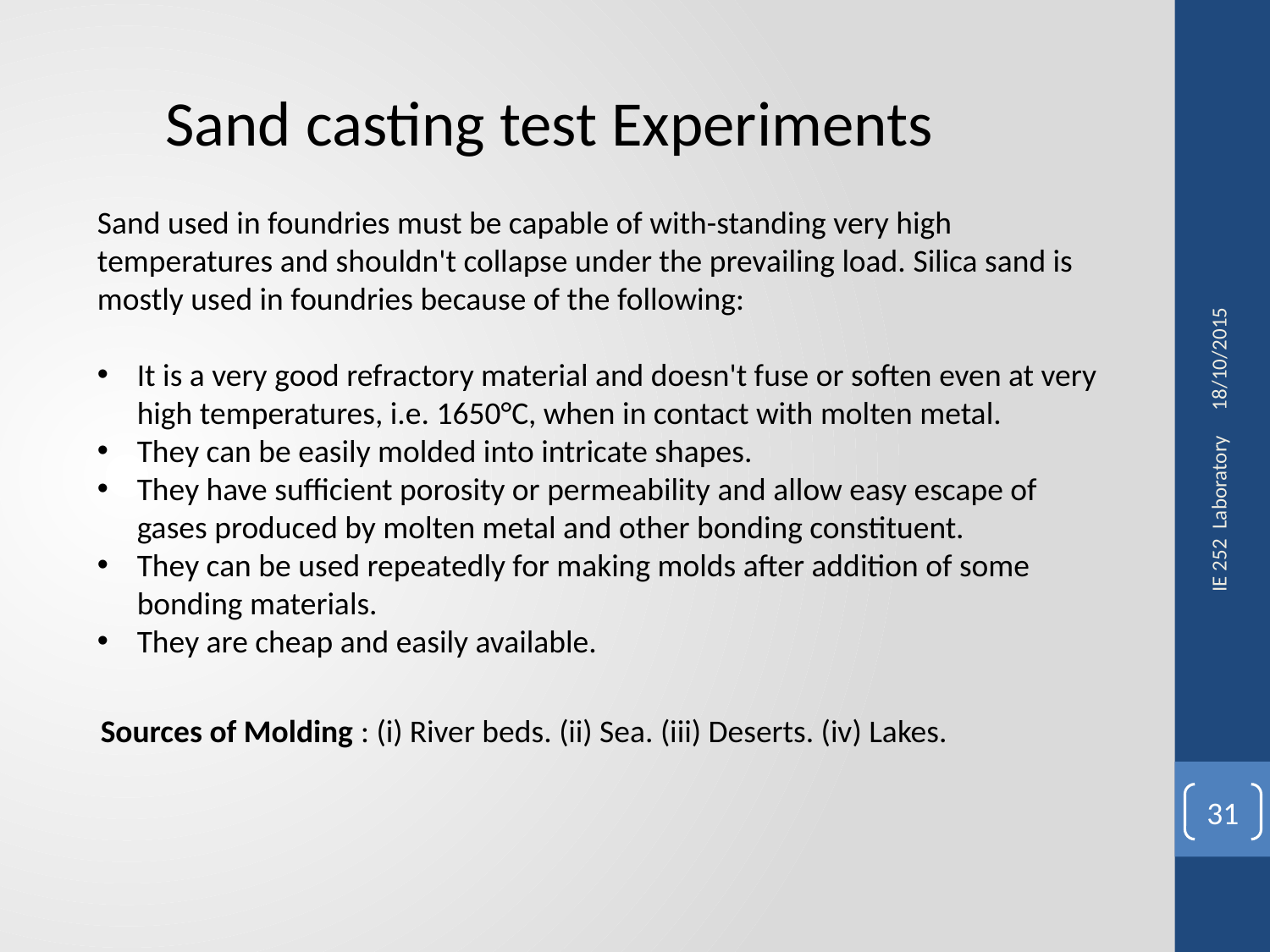

Sand casting test Experiments
Sand used in foundries must be capable of with-standing very high temperatures and shouldn't collapse under the prevailing load. Silica sand is mostly used in foundries because of the following:

It is a very good refractory material and doesn't fuse or soften even at very high temperatures, i.e. 1650°C, when in contact with molten metal.
They can be easily molded into intricate shapes.
They have sufficient porosity or permeability and allow easy escape of gases produced by molten metal and other bonding constituent.
They can be used repeatedly for making molds after addition of some bonding materials.
They are cheap and easily available.
18/10/2015
IE 252  Laboratory
Sources of Molding : (i) River beds. (ii) Sea. (iii) Deserts. (iv) Lakes.

31